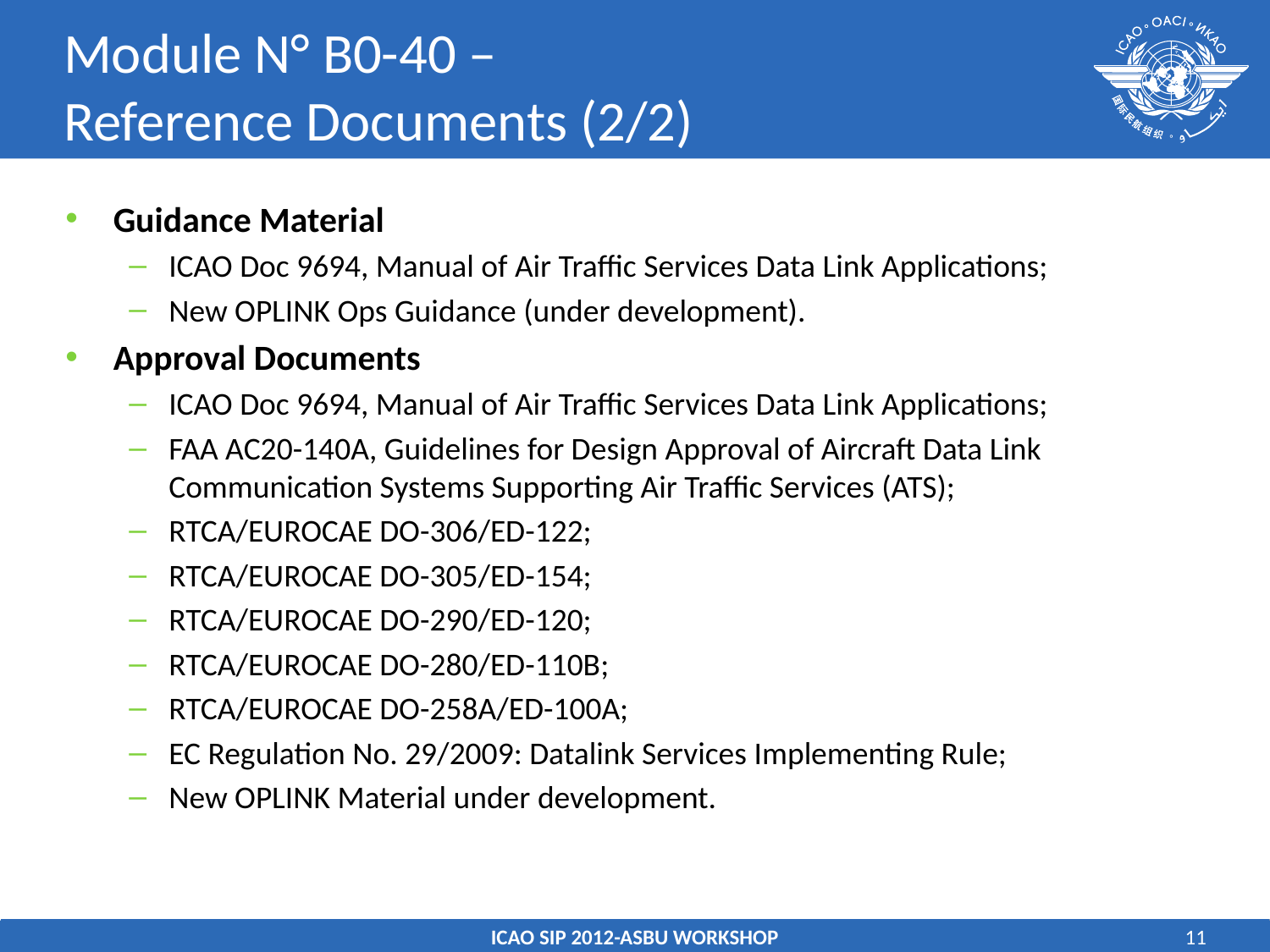

# Module N° B0-40 – Reference Documents (2/2)
Guidance Material
ICAO Doc 9694, Manual of Air Traffic Services Data Link Applications;
New OPLINK Ops Guidance (under development).
Approval Documents
ICAO Doc 9694, Manual of Air Traffic Services Data Link Applications;
FAA AC20-140A, Guidelines for Design Approval of Aircraft Data Link Communication Systems Supporting Air Traffic Services (ATS);
RTCA/EUROCAE DO-306/ED-122;
RTCA/EUROCAE DO-305/ED-154;
RTCA/EUROCAE DO-290/ED-120;
RTCA/EUROCAE DO-280/ED-110B;
RTCA/EUROCAE DO-258A/ED-100A;
EC Regulation No. 29/2009: Datalink Services Implementing Rule;
New OPLINK Material under development.

ICAO SIP 2012-ASBU WORKSHOP
11